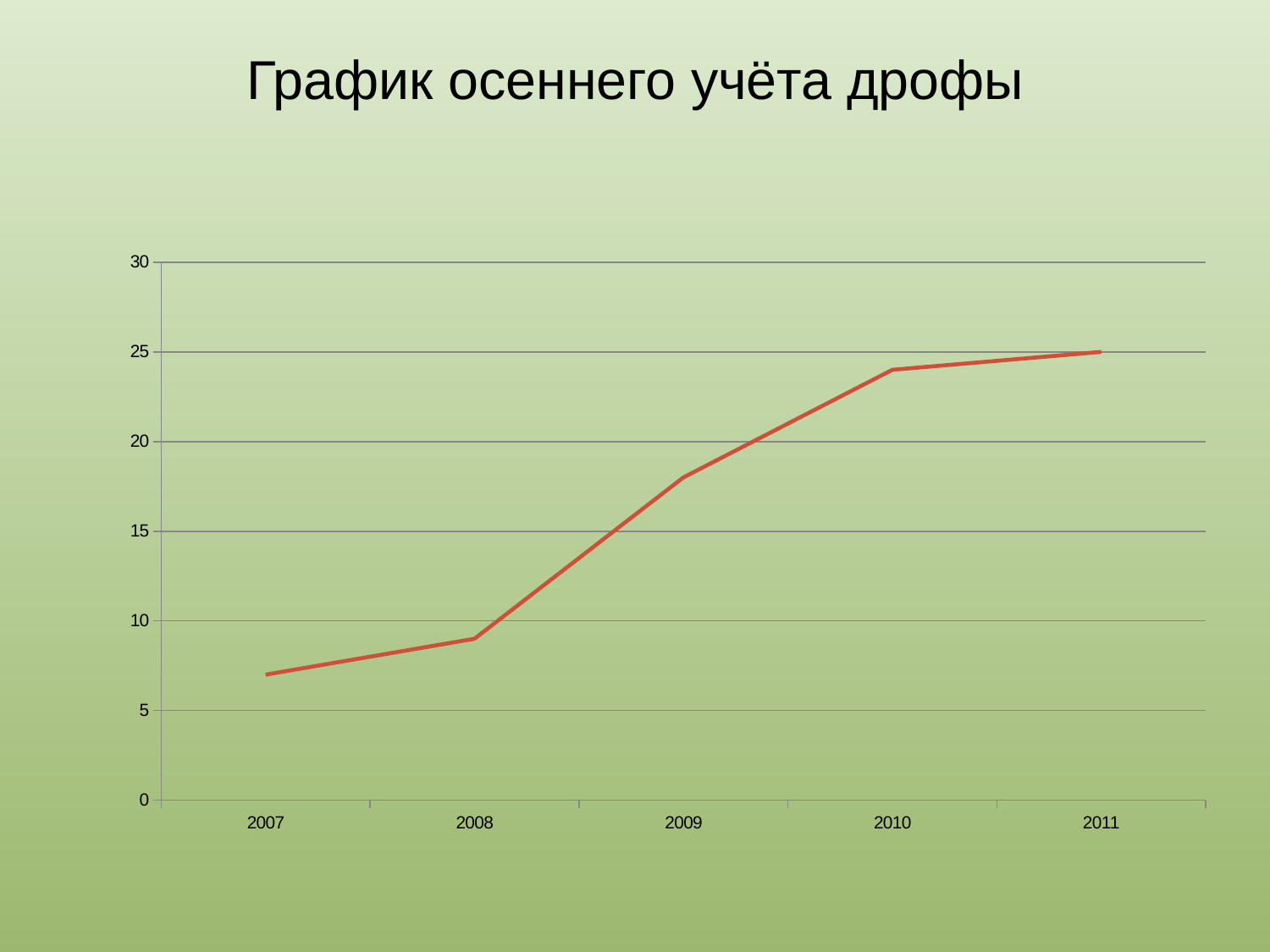

# График осеннего учёта дрофы

### Chart

| Category | Столбец1 | Столбец2 | Столбец3 |
|---|---|---|---|
| 2007 | None | 7.0 | None |
| 2008 | None | 9.0 | None |
| 2009 | None | 18.0 | None |
| 2010 | None | 24.0 | None |
| 2011 | None | 25.0 | None |